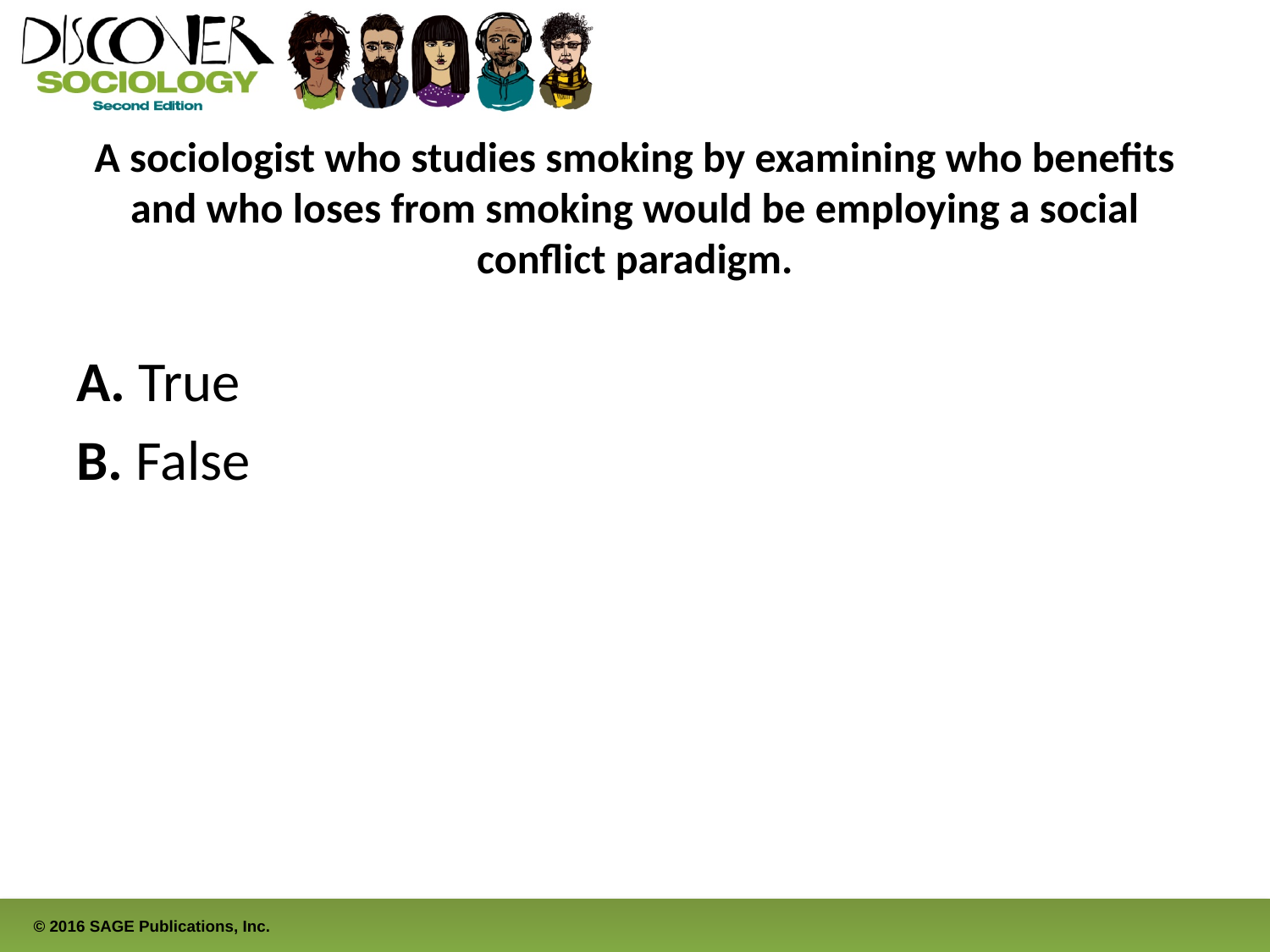

# A sociologist who studies smoking by examining who benefits and who loses from smoking would be employing a social conflict paradigm.
A. True
B. False